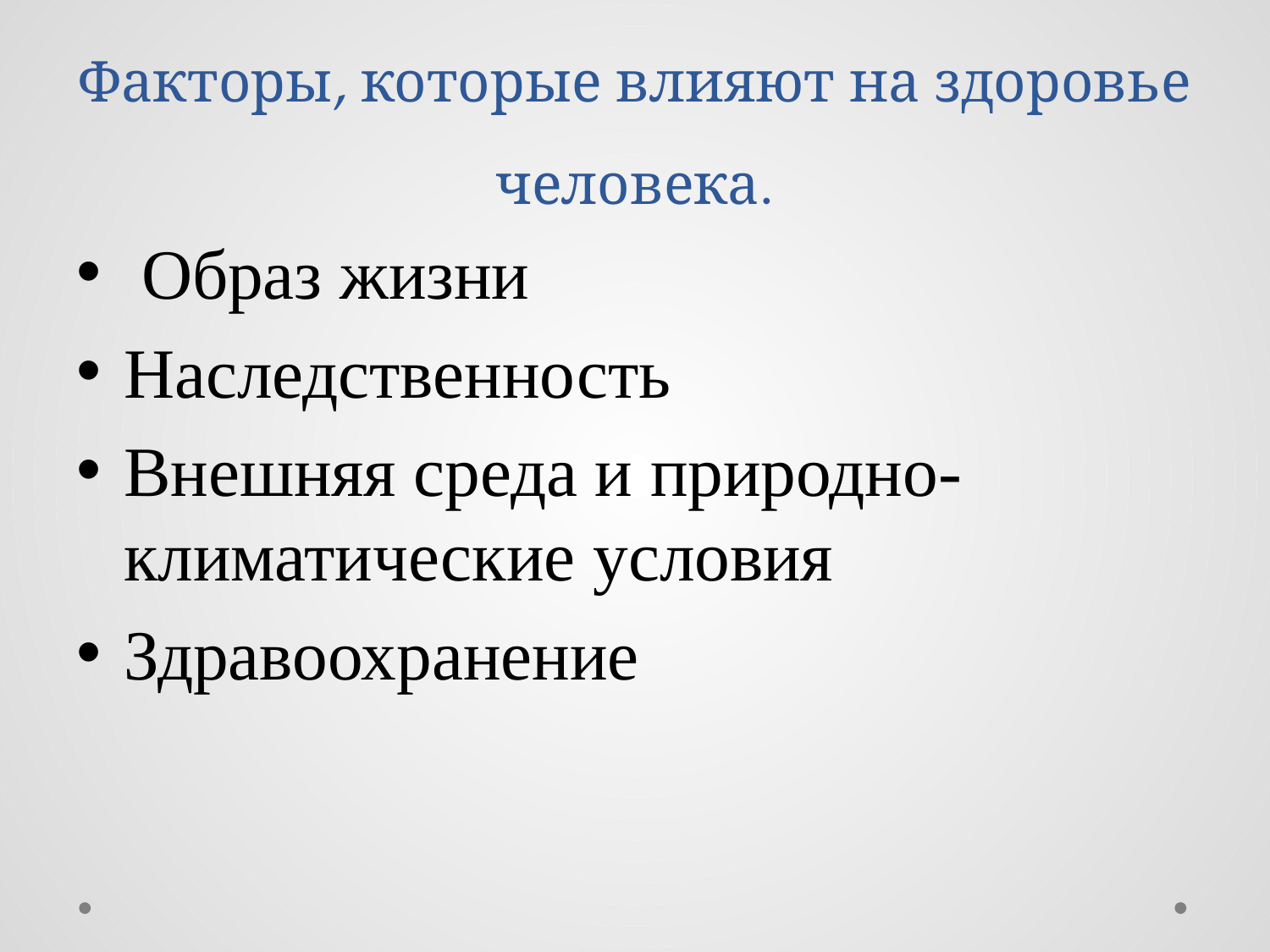

# Факторы, которые влияют на здоровье человека.
 Образ жизни
Наследственность
Внешняя среда и природно-климатические условия
Здравоохранение